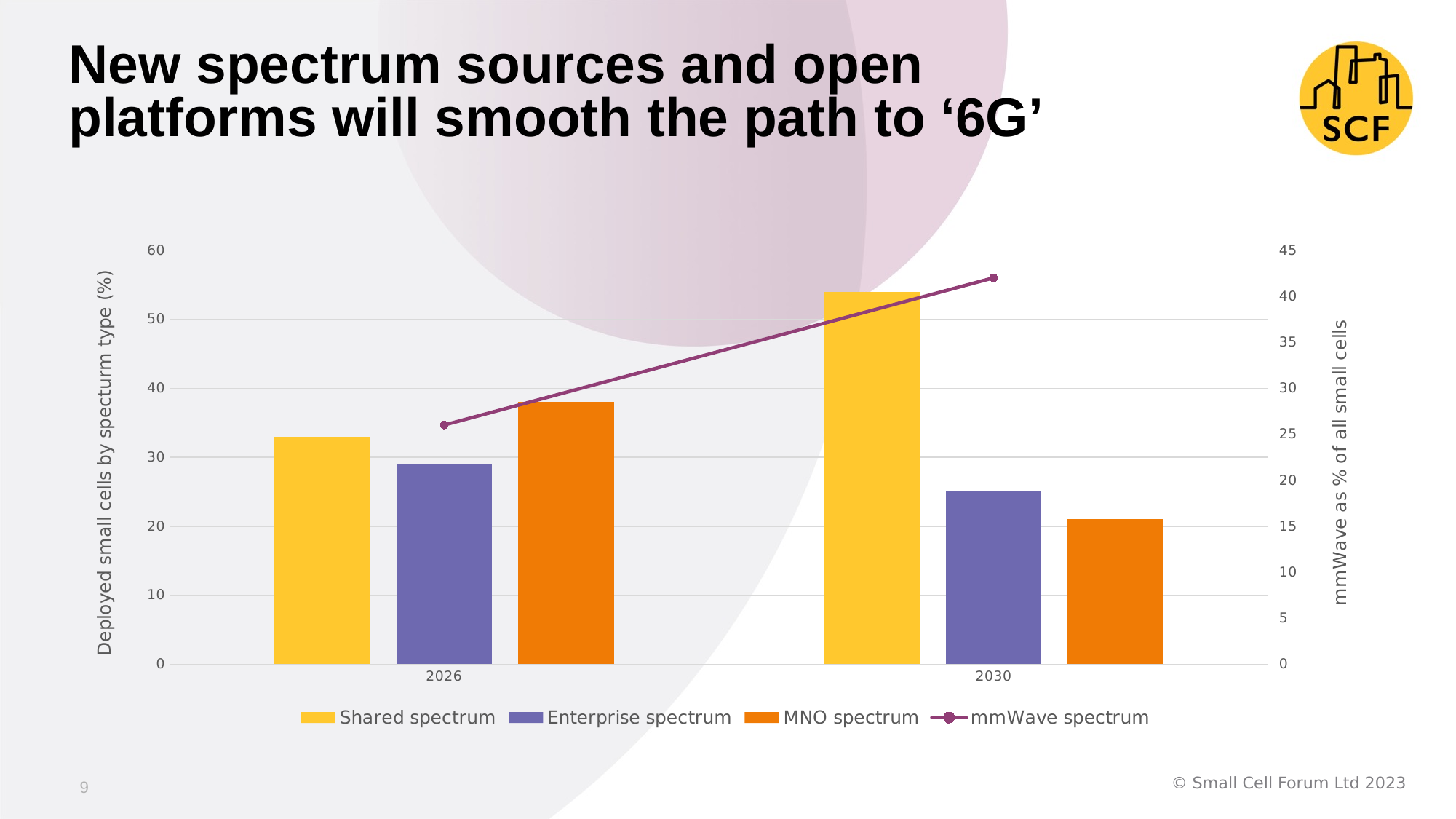

# New spectrum sources and open platforms will smooth the path to ‘6G’

### Chart

| Category | Shared spectrum | Enterprise spectrum | MNO spectrum | mmWave spectrum |
|---|---|---|---|---|
| 2026 | 33.0 | 29.0 | 38.0 | 26.0 |
| 2030 | 54.0 | 25.0 | 21.0 | 42.0 |
9
© Small Cell Forum Ltd 2023